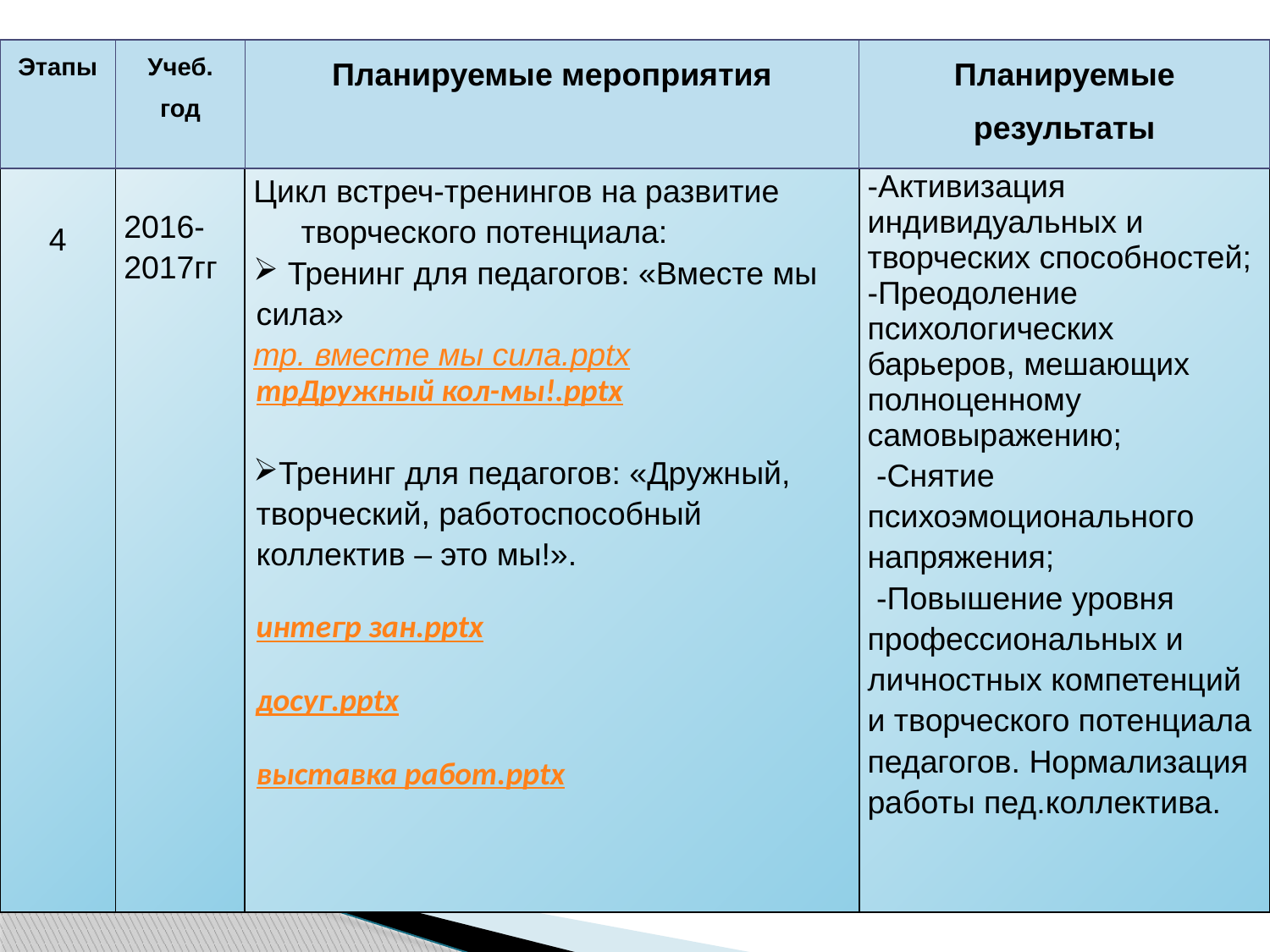

| Этапы | Учеб. год | Планируемые мероприятия | Планируемые результаты |
| --- | --- | --- | --- |
| 4 | 2016-2017гг | Цикл встреч-тренингов на развитие творческого потенциала: Тренинг для педагогов: «Вместе мы сила» тр. вместе мы сила.pptx трДружный кол-мы!.pptx Тренинг для педагогов: «Дружный, творческий, работоспособный коллектив – это мы!». интегр зан.pptx досуг.pptx выставка работ.pptx | -Активизация индивидуальных и творческих способностей; -Преодоление психологических барьеров, мешающих полноценному самовыражению; -Снятие психоэмоционального напряжения; -Повышение уровня профессиональных и личностных компетенций и творческого потенциала педагогов. Нормализация работы пед.коллектива. |
| --- | --- | --- | --- |